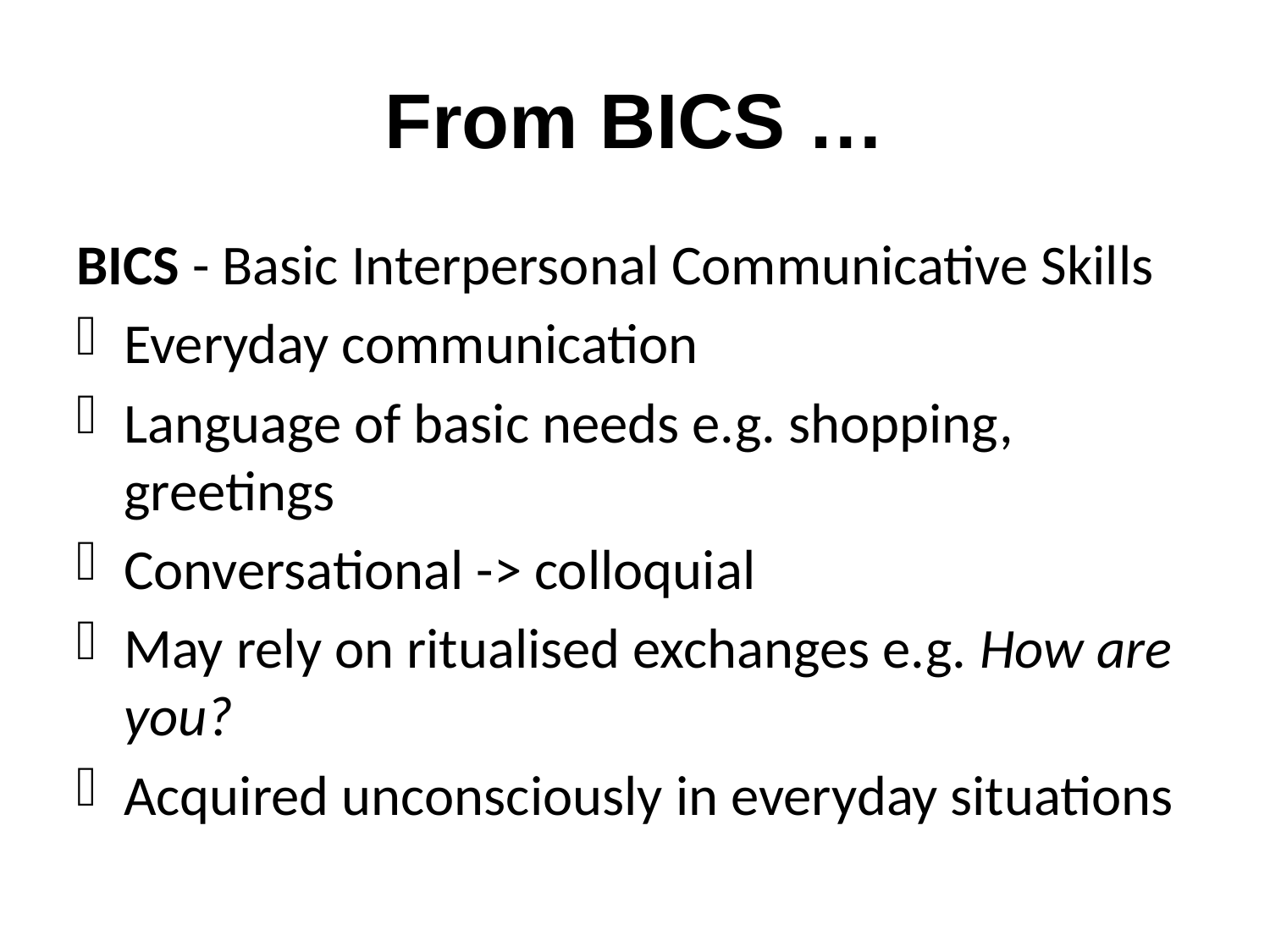

# From BICS …
BICS - Basic Interpersonal Communicative Skills
Everyday communication
Language of basic needs e.g. shopping, greetings
Conversational -> colloquial
May rely on ritualised exchanges e.g. How are you?
Acquired unconsciously in everyday situations